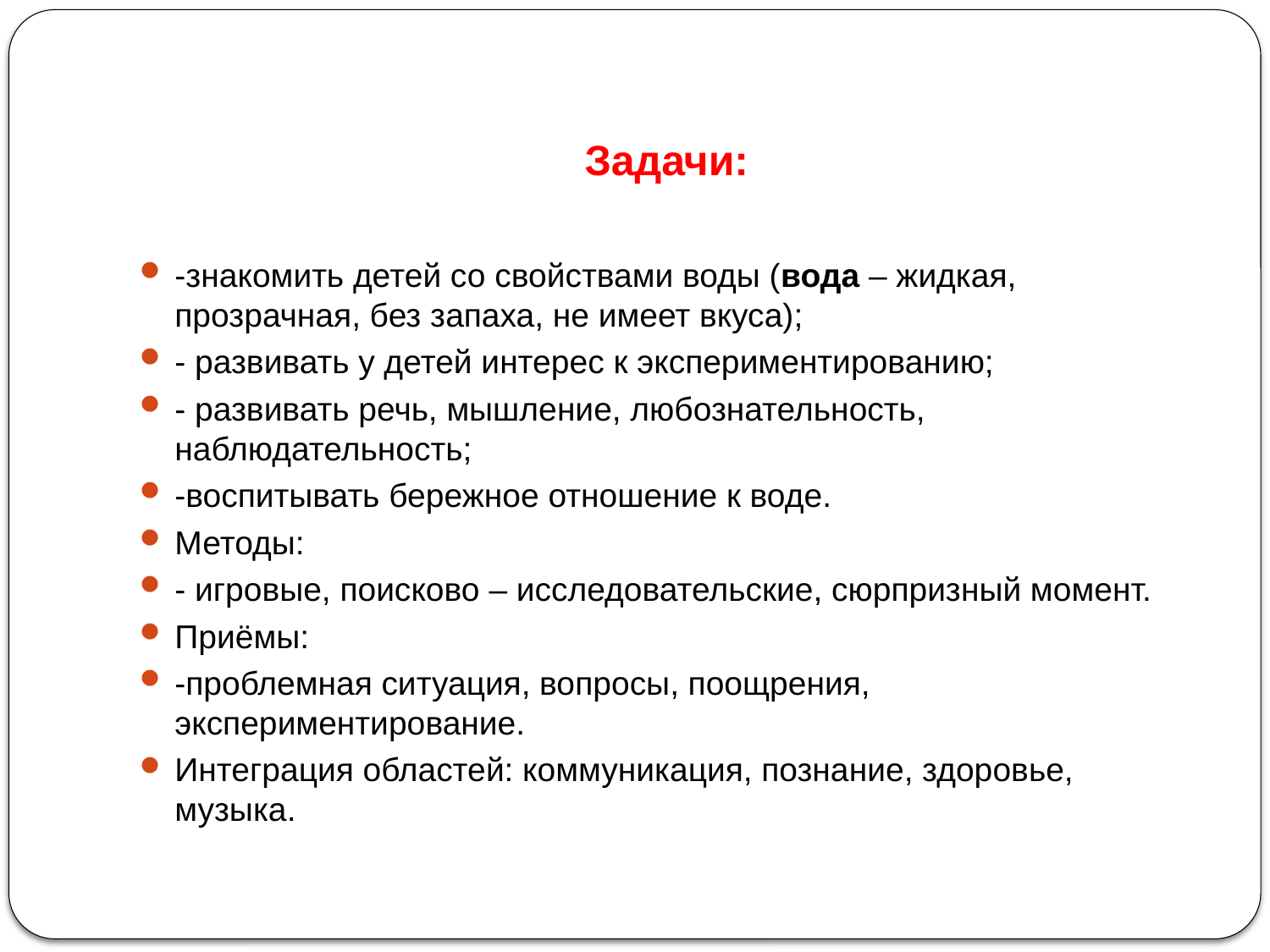

# Задачи:

-знакомить детей со свойствами воды (вода – жидкая, прозрачная, без запаха, не имеет вкуса);
- развивать у детей интерес к экспериментированию;
- развивать речь, мышление, любознательность, наблюдательность;
-воспитывать бережное отношение к воде.
Методы:
- игровые, поисково – исследовательские, сюрпризный момент.
Приёмы:
-проблемная ситуация, вопросы, поощрения, экспериментирование.
Интеграция областей: коммуникация, познание, здоровье, музыка.